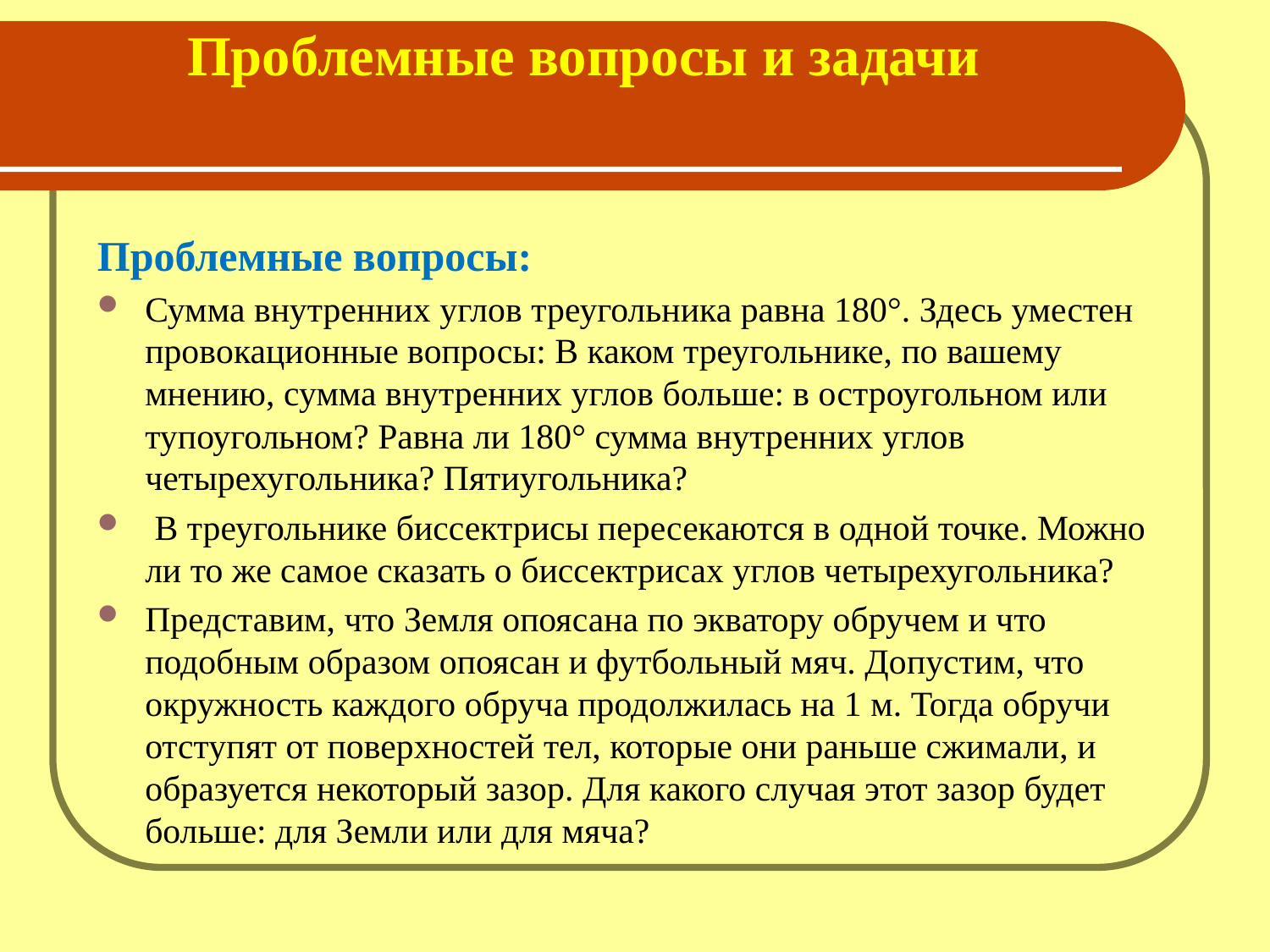

# Проблемные вопросы и задачи
Проблемные вопросы:
Сумма внутренних углов треугольника равна 180°. Здесь уместен провокационные вопросы: В каком треугольнике, по вашему мнению, сумма внутренних углов больше: в остроугольном или тупоугольном? Равна ли 180° сумма внутренних углов четырехугольника? Пятиугольника?
 В треугольнике биссектрисы пересекаются в одной точке. Можно ли то же самое сказать о биссектрисах углов четырехугольника?
Представим, что Земля опоясана по экватору обручем и что подобным образом опоясан и футбольный мяч. Допустим, что окружность каждого обруча продолжилась на 1 м. Тогда обручи отступят от поверхностей тел, которые они раньше сжимали, и образуется некоторый зазор. Для какого случая этот зазор будет больше: для Земли или для мяча?